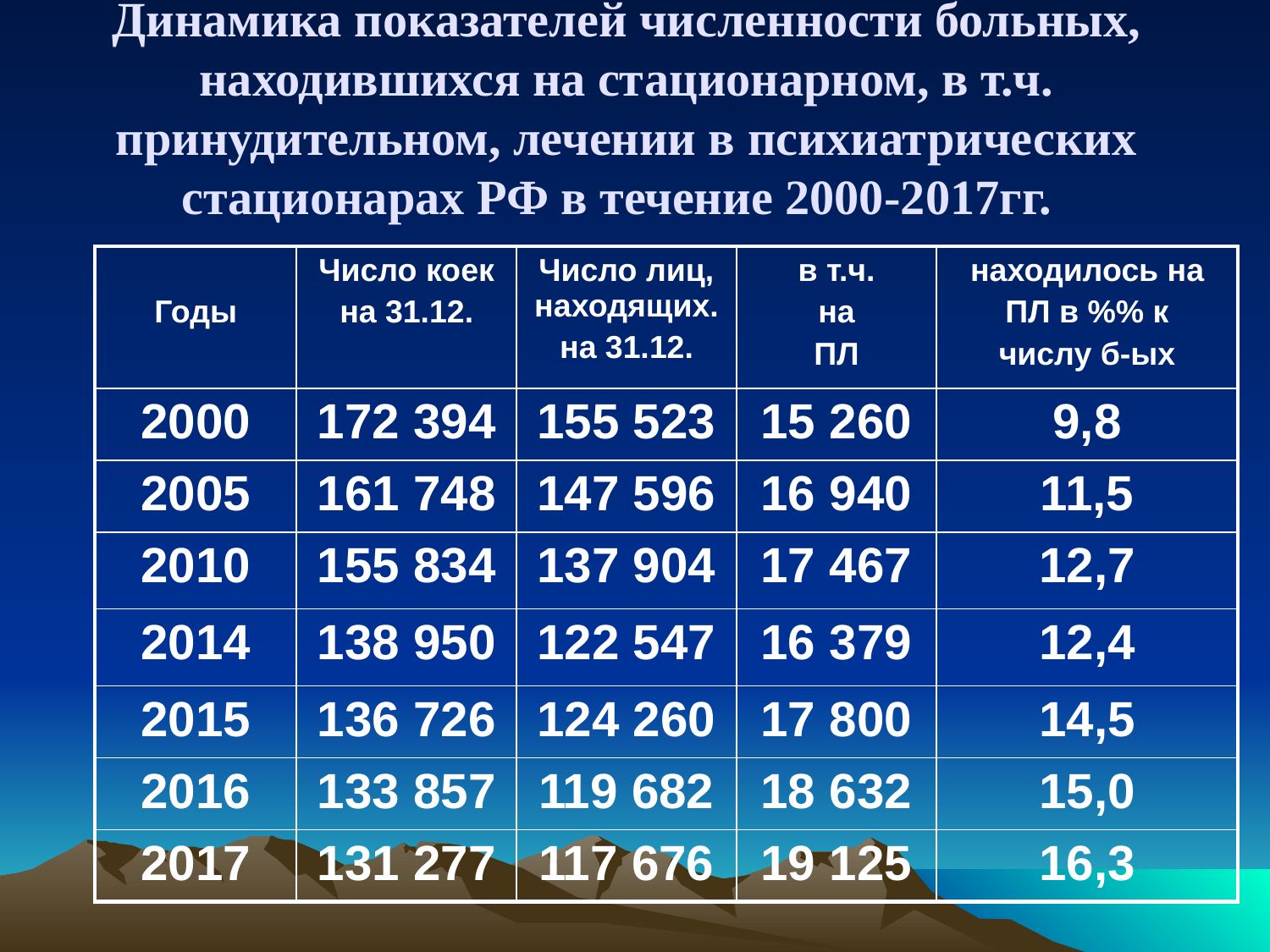

# Динамика показателей численности больных, находившихся на стационарном, в т.ч. принудительном, лечении в психиатрических стационарах РФ в течение 2000-2017гг.
| Годы | Число коек на 31.12. | Число лиц, находящих. на 31.12. | в т.ч. на ПЛ | находилось на ПЛ в %% к числу б-ых |
| --- | --- | --- | --- | --- |
| 2000 | 172 394 | 155 523 | 15 260 | 9,8 |
| 2005 | 161 748 | 147 596 | 16 940 | 11,5 |
| 2010 | 155 834 | 137 904 | 17 467 | 12,7 |
| 2014 | 138 950 | 122 547 | 16 379 | 12,4 |
| 2015 | 136 726 | 124 260 | 17 800 | 14,5 |
| 2016 | 133 857 | 119 682 | 18 632 | 15,0 |
| 2017 | 131 277 | 117 676 | 19 125 | 16,3 |